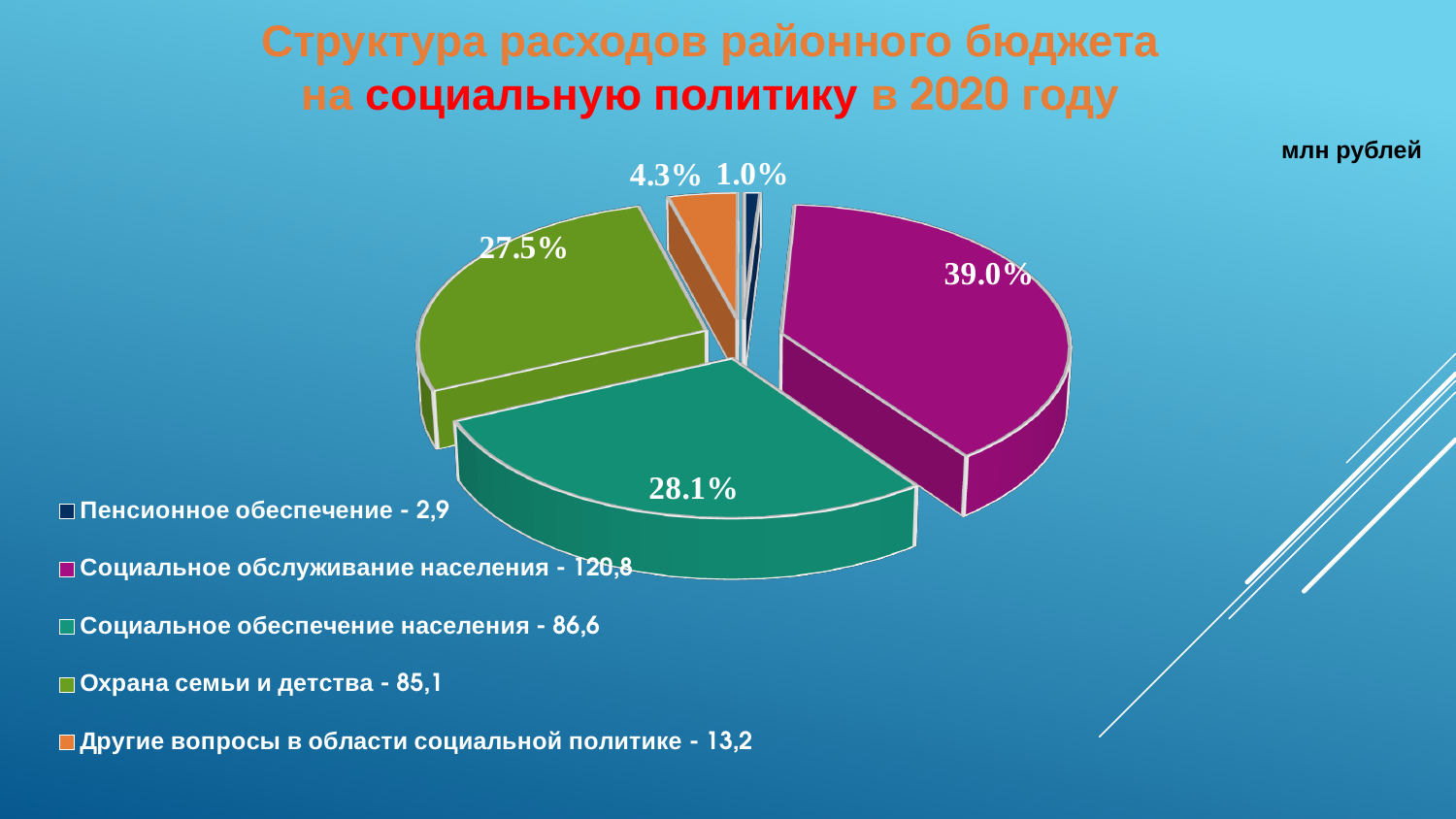

# Структура расходов районного бюджета на социальную политику в 2020 году
млн рублей

[unsupported chart]